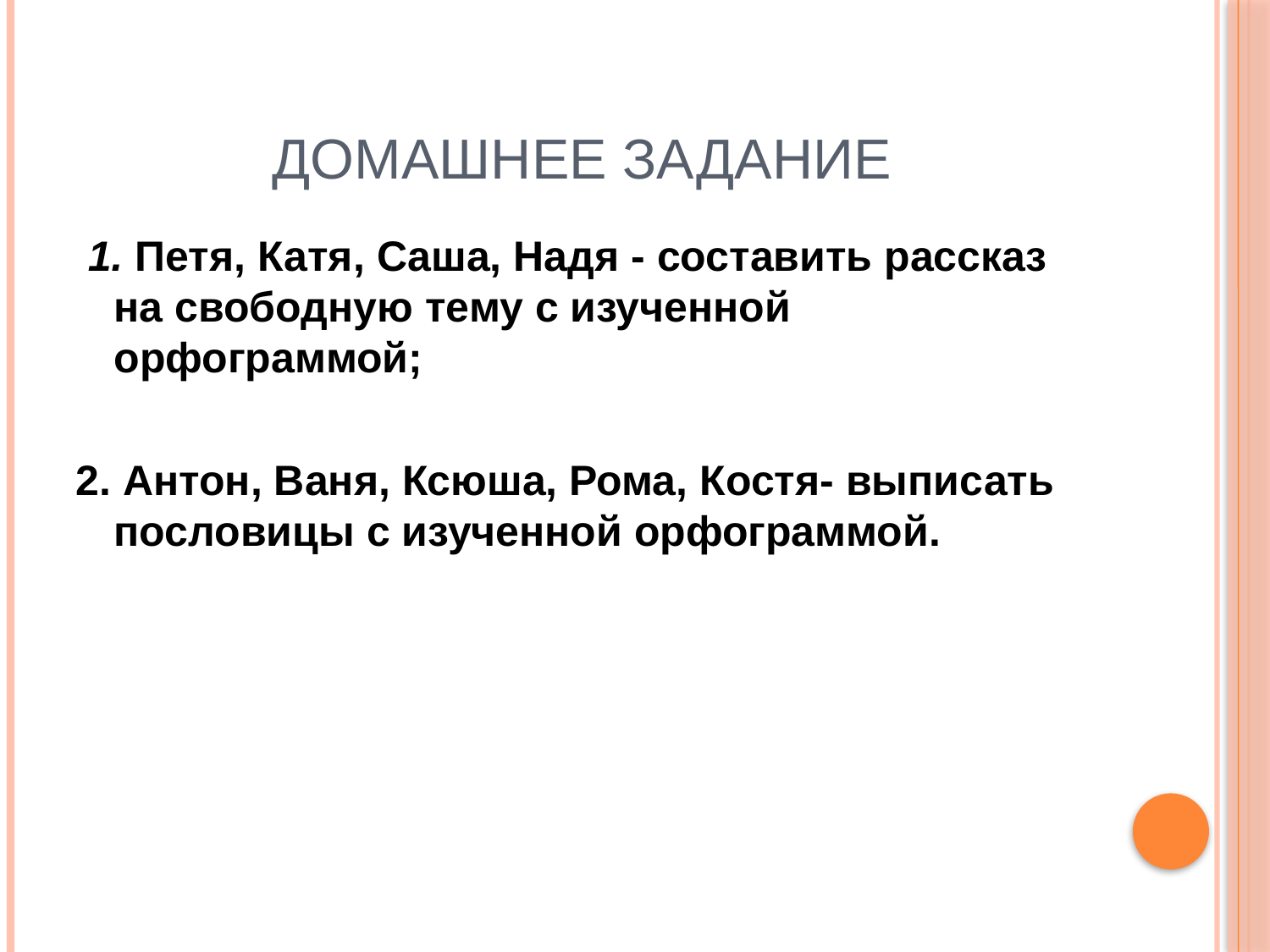

# Домашнее задание
 1. Петя, Катя, Саша, Надя - составить рассказ на свободную тему с изученной орфограммой;

2. Антон, Ваня, Ксюша, Рома, Костя- выписать пословицы с изученной орфограммой.